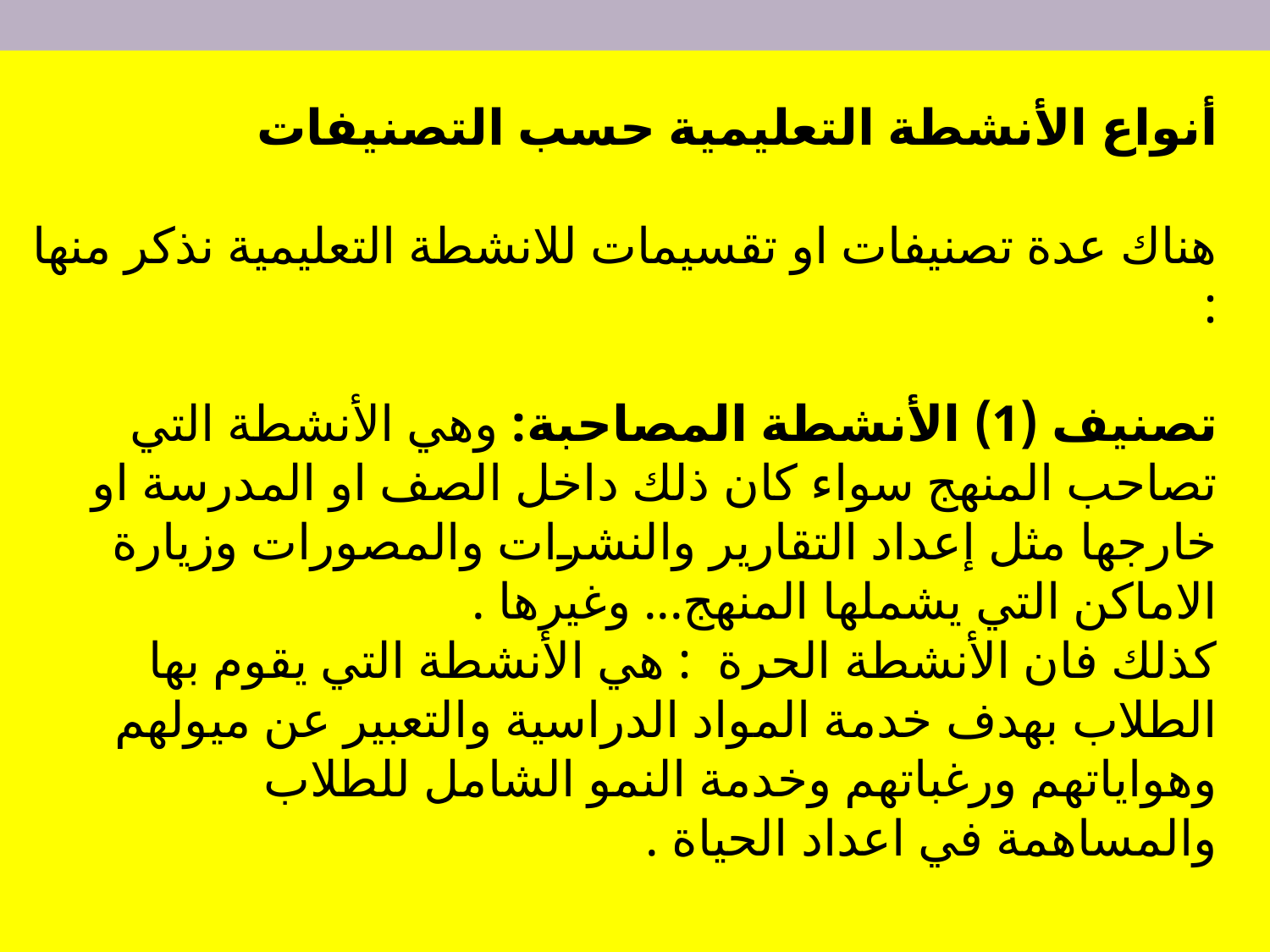

أنواع الأنشطة التعليمية حسب التصنيفات

هناك عدة تصنيفات او تقسيمات للانشطة التعليمية نذكر منها :

تصنيف (1) الأنشطة المصاحبة: وهي الأنشطة التي تصاحب المنهج سواء كان ذلك داخل الصف او المدرسة او خارجها مثل إعداد التقارير والنشرات والمصورات وزيارة الاماكن التي يشملها المنهج... وغيرها .
كذلك فان الأنشطة الحرة  : هي الأنشطة التي يقوم بها الطلاب بهدف خدمة المواد الدراسية والتعبير عن ميولهم وهواياتهم ورغباتهم وخدمة النمو الشامل للطلاب والمساهمة في اعداد الحياة .